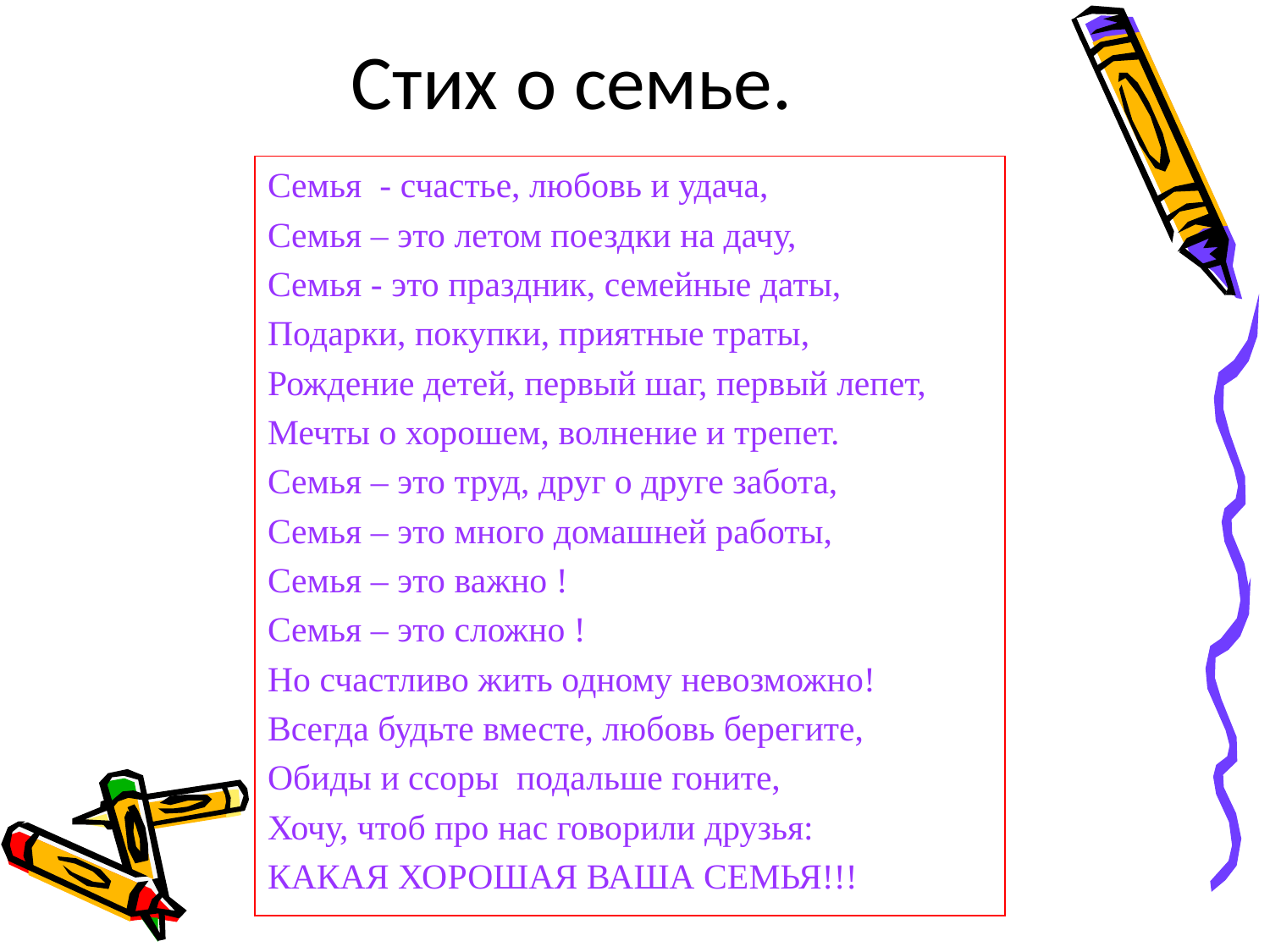

# Стих о семье.
Семья  - счастье, любовь и удача,
Семья – это летом поездки на дачу,
Семья - это праздник, семейные даты,
Подарки, покупки, приятные траты,
Рождение детей, первый шаг, первый лепет,
Мечты о хорошем, волнение и трепет.
Семья – это труд, друг о друге забота,
Семья – это много домашней работы,
Семья – это важно !
Семья – это сложно !
Но счастливо жить одному невозможно!
Всегда будьте вместе, любовь берегите,
Обиды и ссоры  подальше гоните,
Хочу, чтоб про нас говорили друзья:
КАКАЯ ХОРОШАЯ ВАША СЕМЬЯ!!!